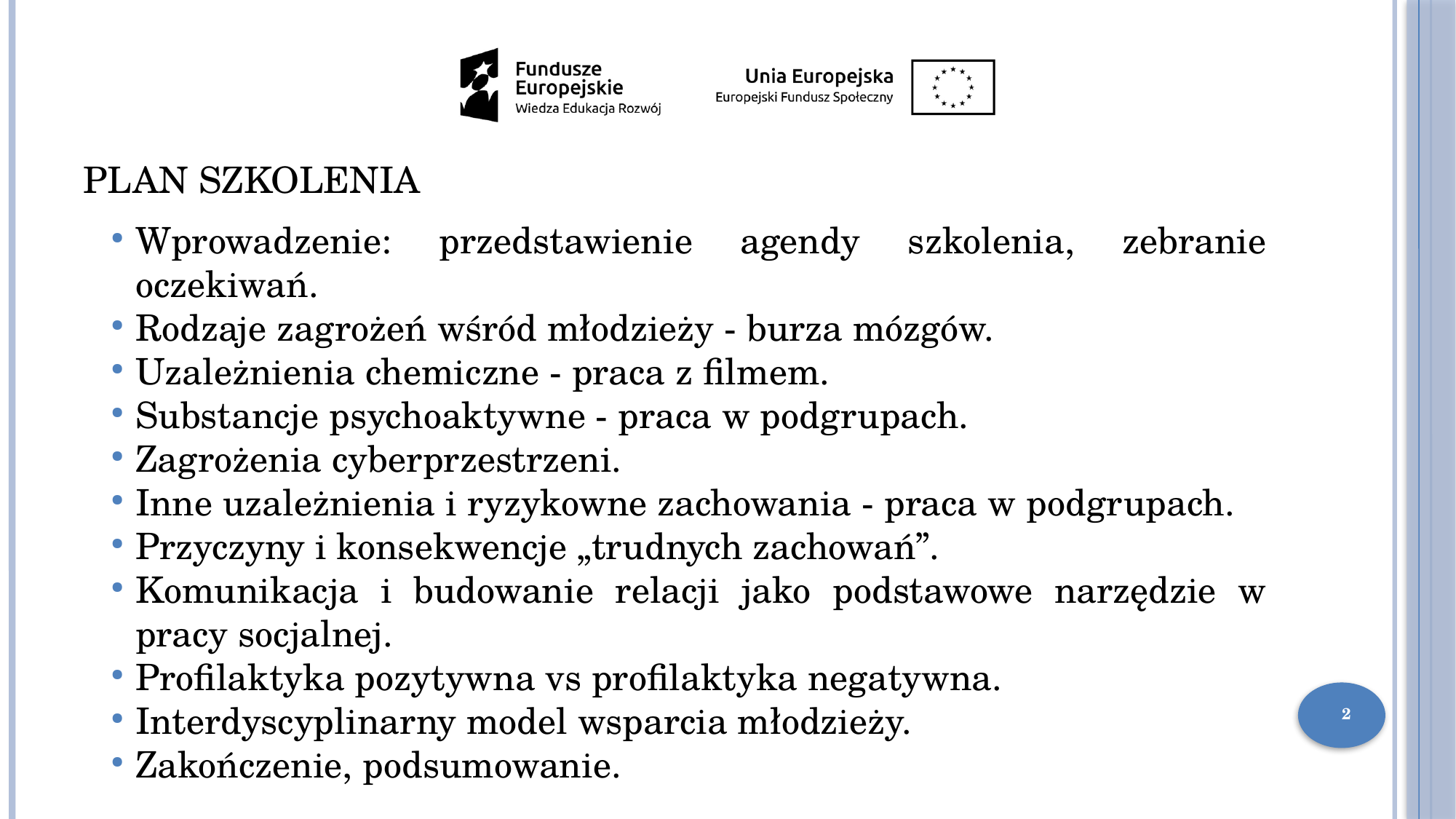

PLAN SZKOLENIA
Wprowadzenie: przedstawienie agendy szkolenia, zebranie oczekiwań.
Rodzaje zagrożeń wśród młodzieży - burza mózgów.
Uzależnienia chemiczne - praca z filmem.
Substancje psychoaktywne - praca w podgrupach.
Zagrożenia cyberprzestrzeni.
Inne uzależnienia i ryzykowne zachowania - praca w podgrupach.
Przyczyny i konsekwencje „trudnych zachowań”.
Komunikacja i budowanie relacji jako podstawowe narzędzie w pracy socjalnej.
Profilaktyka pozytywna vs profilaktyka negatywna.
Interdyscyplinarny model wsparcia młodzieży.
Zakończenie, podsumowanie.
2